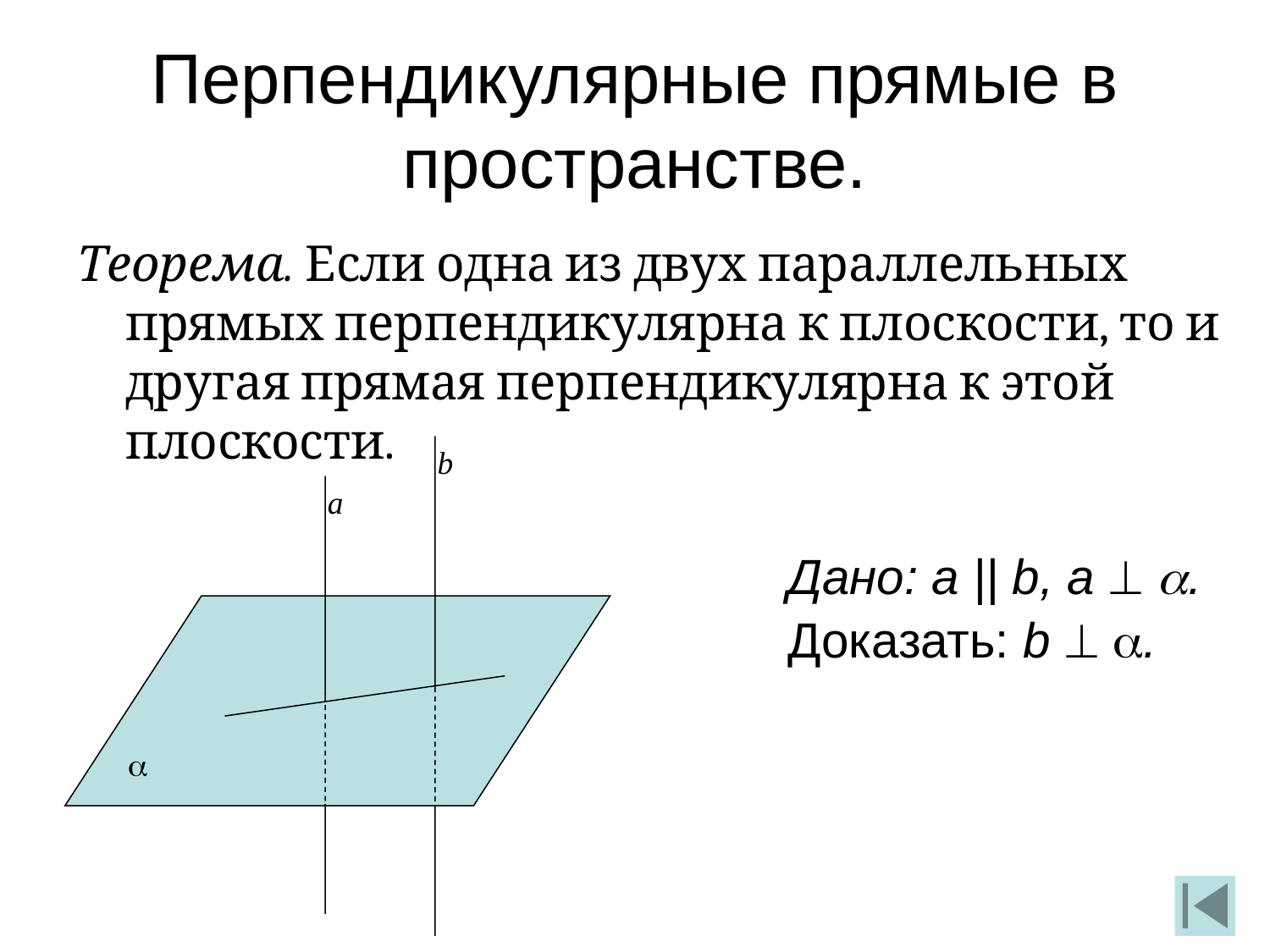

Перпендикулярные прямые в пространстве.
Теорема. Если одна из двух параллельных прямых перпендикулярна к плоскости, то и другая прямая перпендикулярна к этой плоскости.
b

а

Дано: a || b, a ⊥ α.
Доказать: b ⊥ α.

α